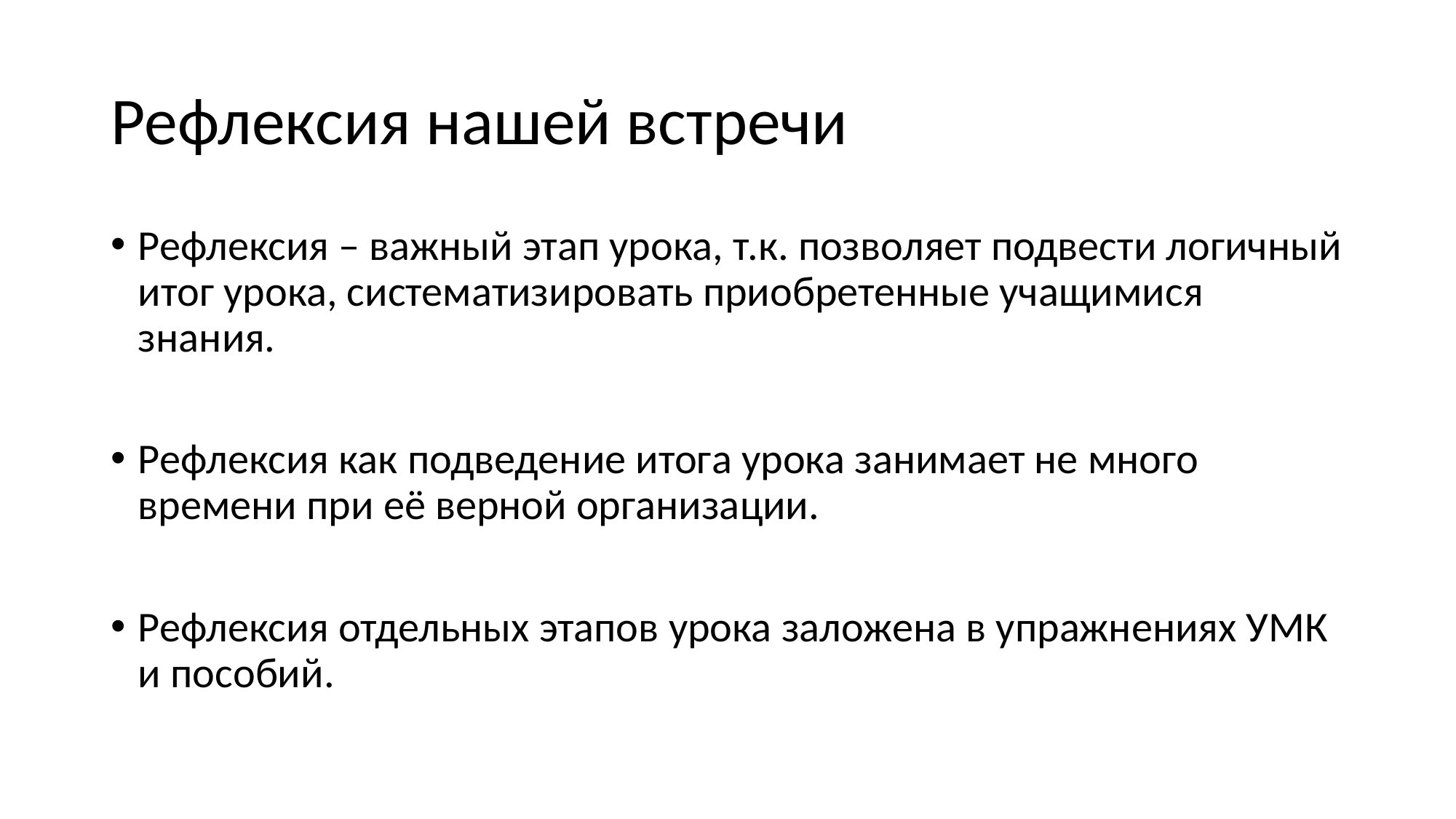

# Рефлексия нашей встречи
Рефлексия – важный этап урока, т.к. позволяет подвести логичный итог урока, систематизировать приобретенные учащимися знания.

Рефлексия как подведение итога урока занимает не много времени при её верной организации.

Рефлексия отдельных этапов урока заложена в упражнениях УМК и пособий.